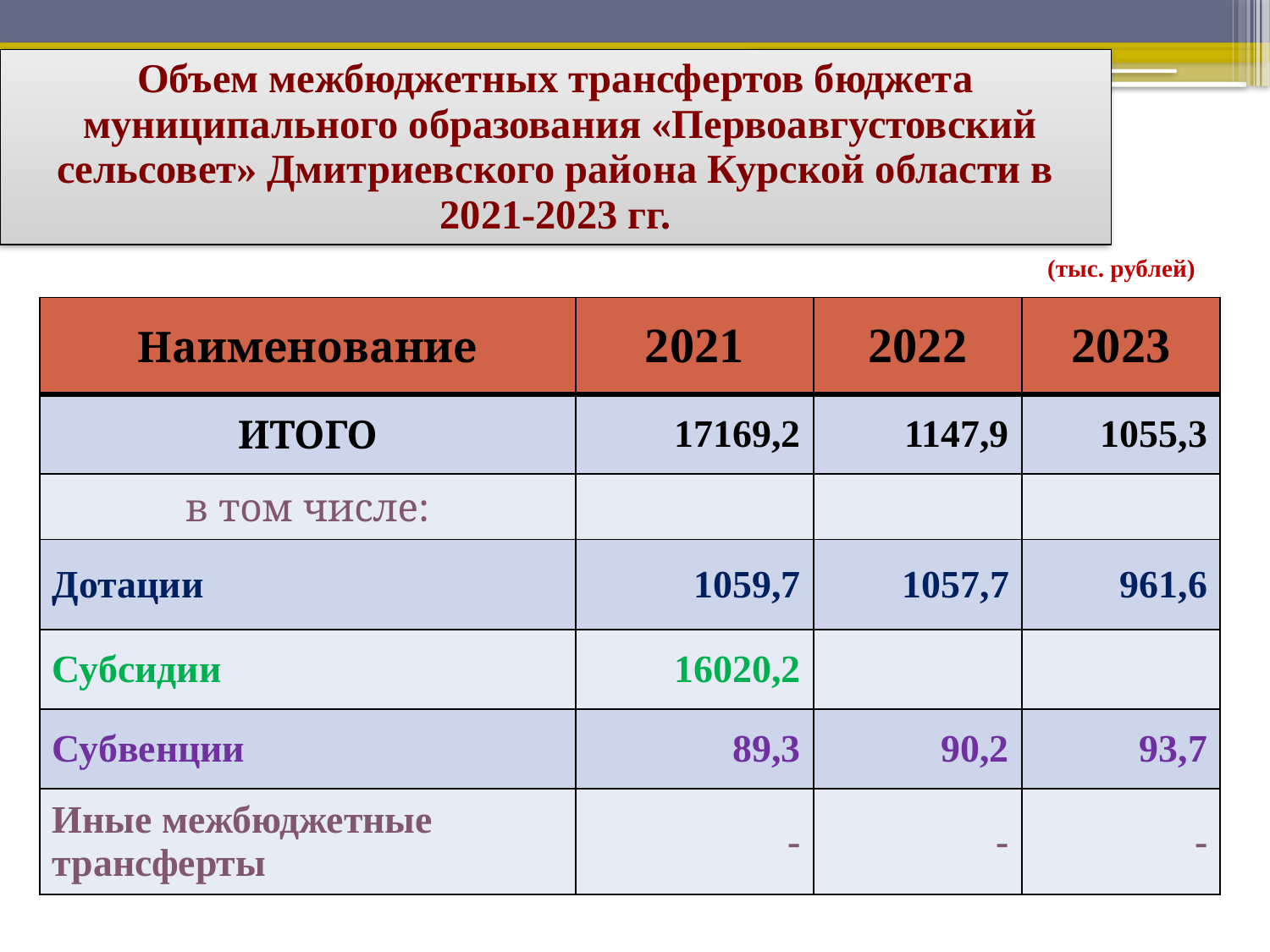

Объем межбюджетных трансфертов бюджета
 муниципального образования «Первоавгустовский сельсовет» Дмитриевского района Курской области в 2021-2023 гг.
(тыс. рублей)
| Наименование | 2021 | 2022 | 2023 |
| --- | --- | --- | --- |
| ИТОГО | 17169,2 | 1147,9 | 1055,3 |
| в том числе: |  |  |  |
| Дотации | 1059,7 | 1057,7 | 961,6 |
| Субсидии | 16020,2 |  |  |
| Субвенции | 89,3 | 90,2 | 93,7 |
| Иные межбюджетные трансферты | - | - | - |